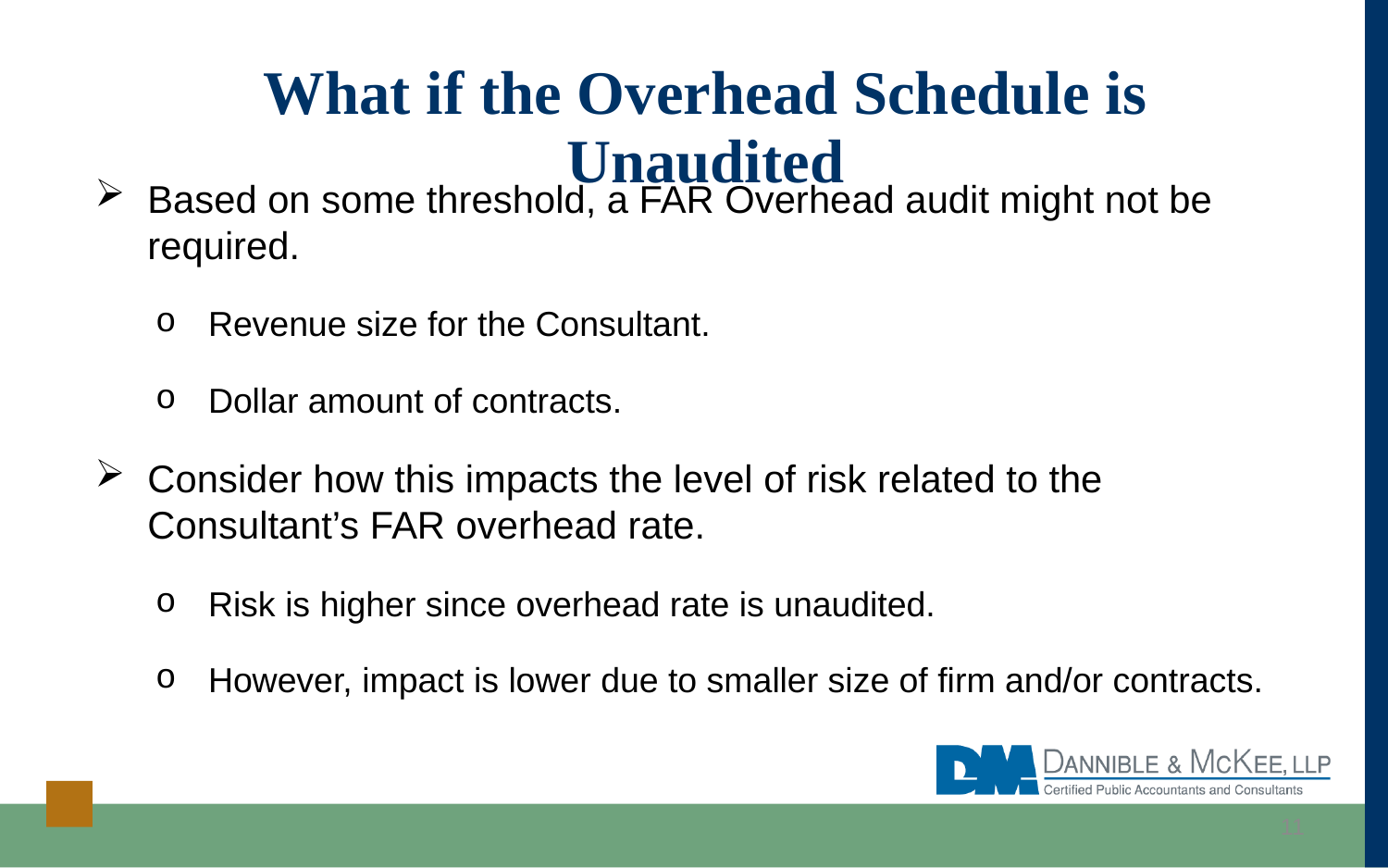

# What if the Overhead Schedule is Unaudited
Based on some threshold, a FAR Overhead audit might not be required.
Revenue size for the Consultant.
Dollar amount of contracts.
Consider how this impacts the level of risk related to the Consultant’s FAR overhead rate.
Risk is higher since overhead rate is unaudited.
However, impact is lower due to smaller size of firm and/or contracts.

11